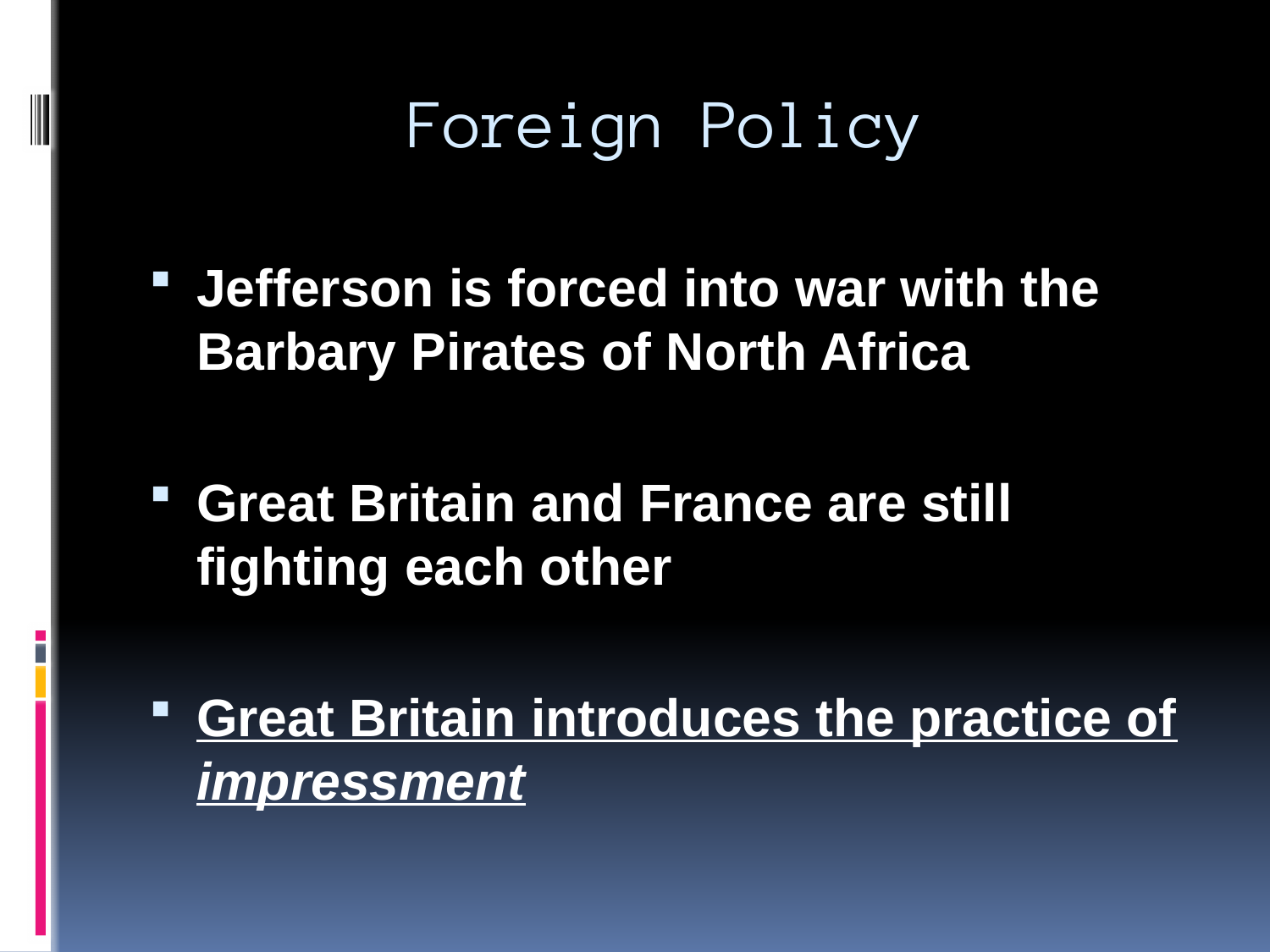

# Foreign Policy
Jefferson is forced into war with the Barbary Pirates of North Africa

Great Britain and France are still fighting each other

Great Britain introduces the practice of impressment